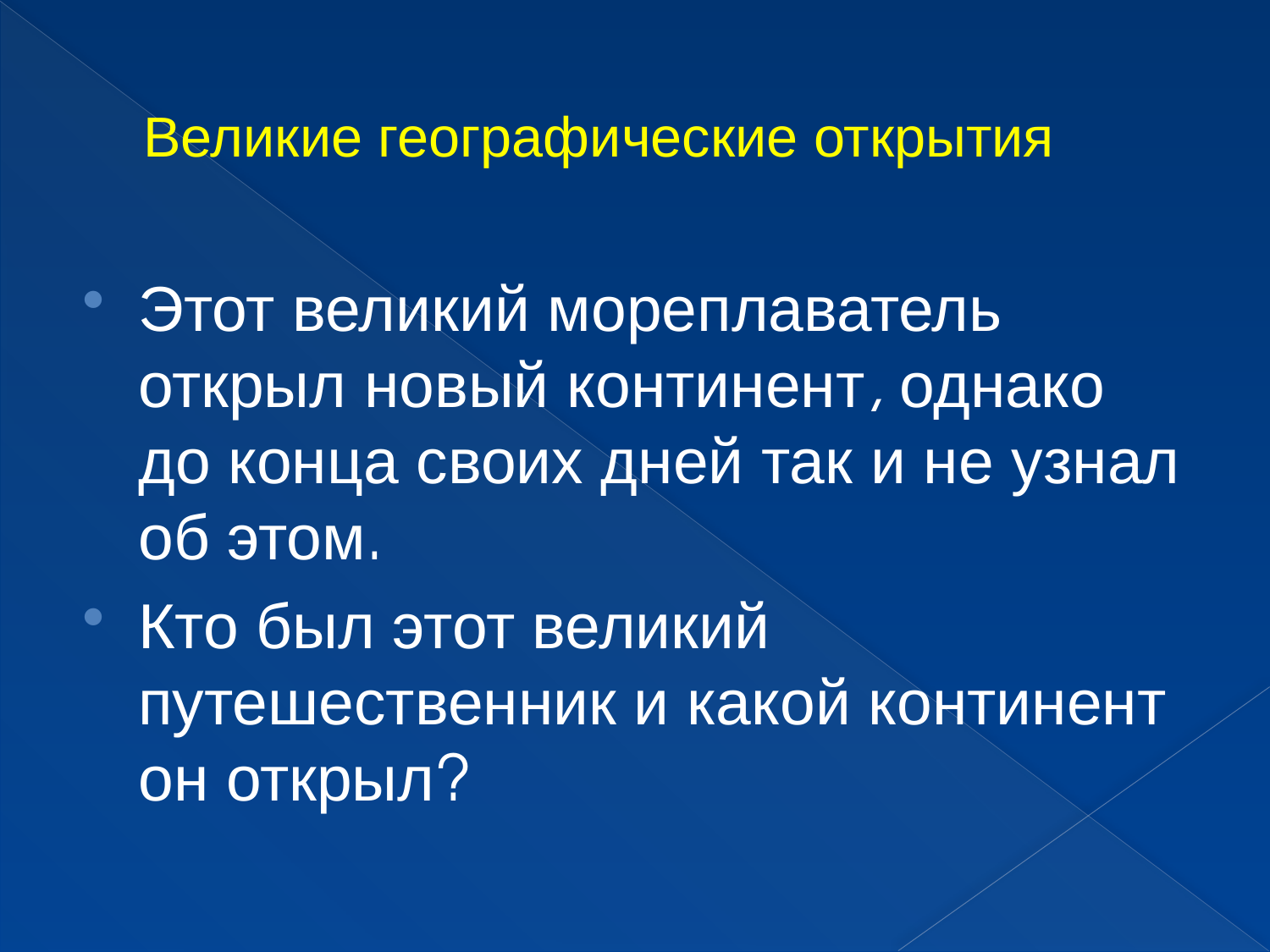

# Великие географические открытия
Этот великий мореплаватель открыл новый континент, однако до конца своих дней так и не узнал об этом.
Кто был этот великий путешественник и какой континент он открыл?